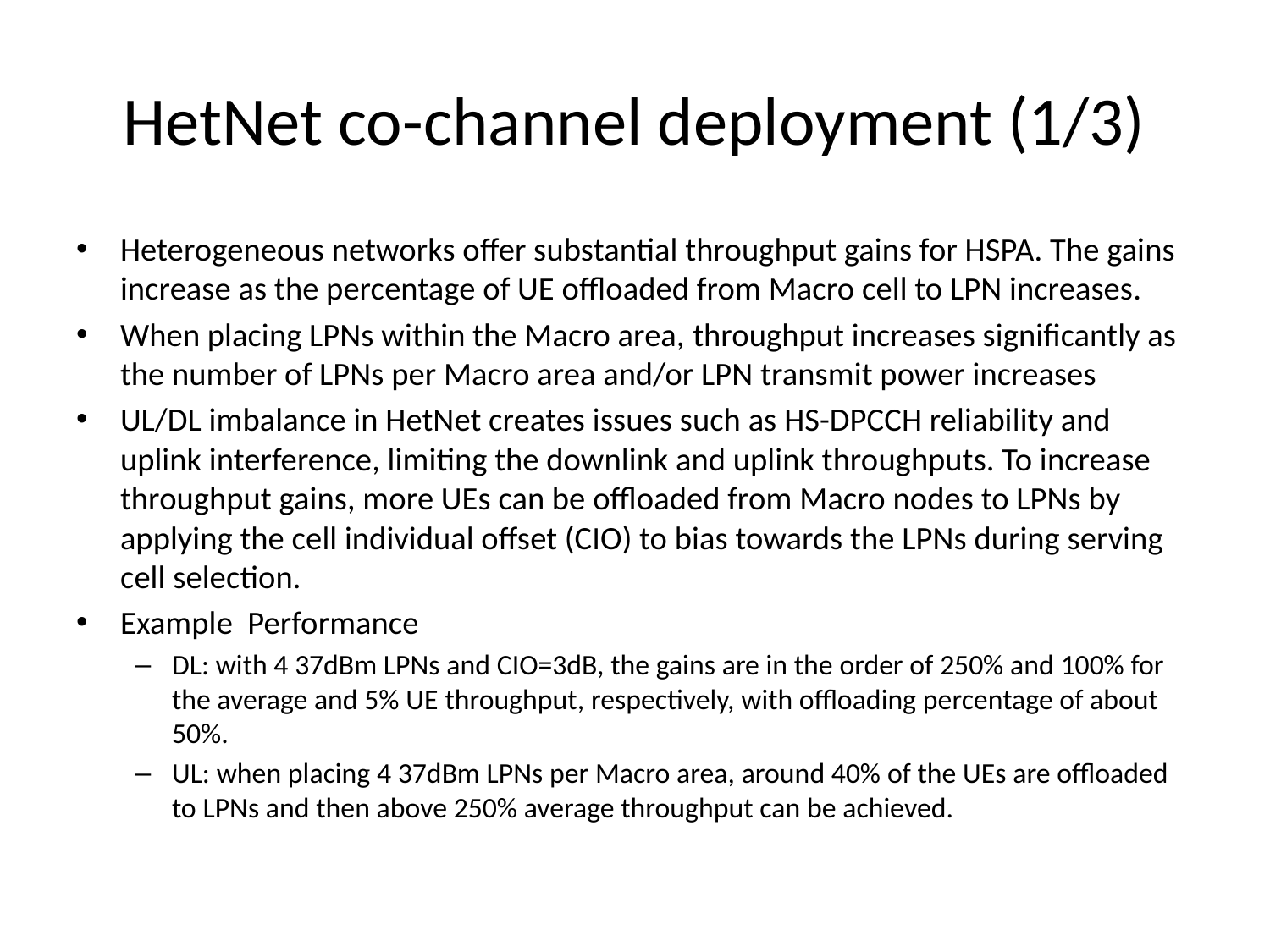

# HetNet co-channel deployment (1/3)
Heterogeneous networks offer substantial throughput gains for HSPA. The gains increase as the percentage of UE offloaded from Macro cell to LPN increases.
When placing LPNs within the Macro area, throughput increases significantly as the number of LPNs per Macro area and/or LPN transmit power increases
UL/DL imbalance in HetNet creates issues such as HS-DPCCH reliability and uplink interference, limiting the downlink and uplink throughputs. To increase throughput gains, more UEs can be offloaded from Macro nodes to LPNs by applying the cell individual offset (CIO) to bias towards the LPNs during serving cell selection.
Example  Performance
DL: with 4 37dBm LPNs and CIO=3dB, the gains are in the order of 250% and 100% for the average and 5% UE throughput, respectively, with offloading percentage of about 50%.
UL: when placing 4 37dBm LPNs per Macro area, around 40% of the UEs are offloaded to LPNs and then above 250% average throughput can be achieved.